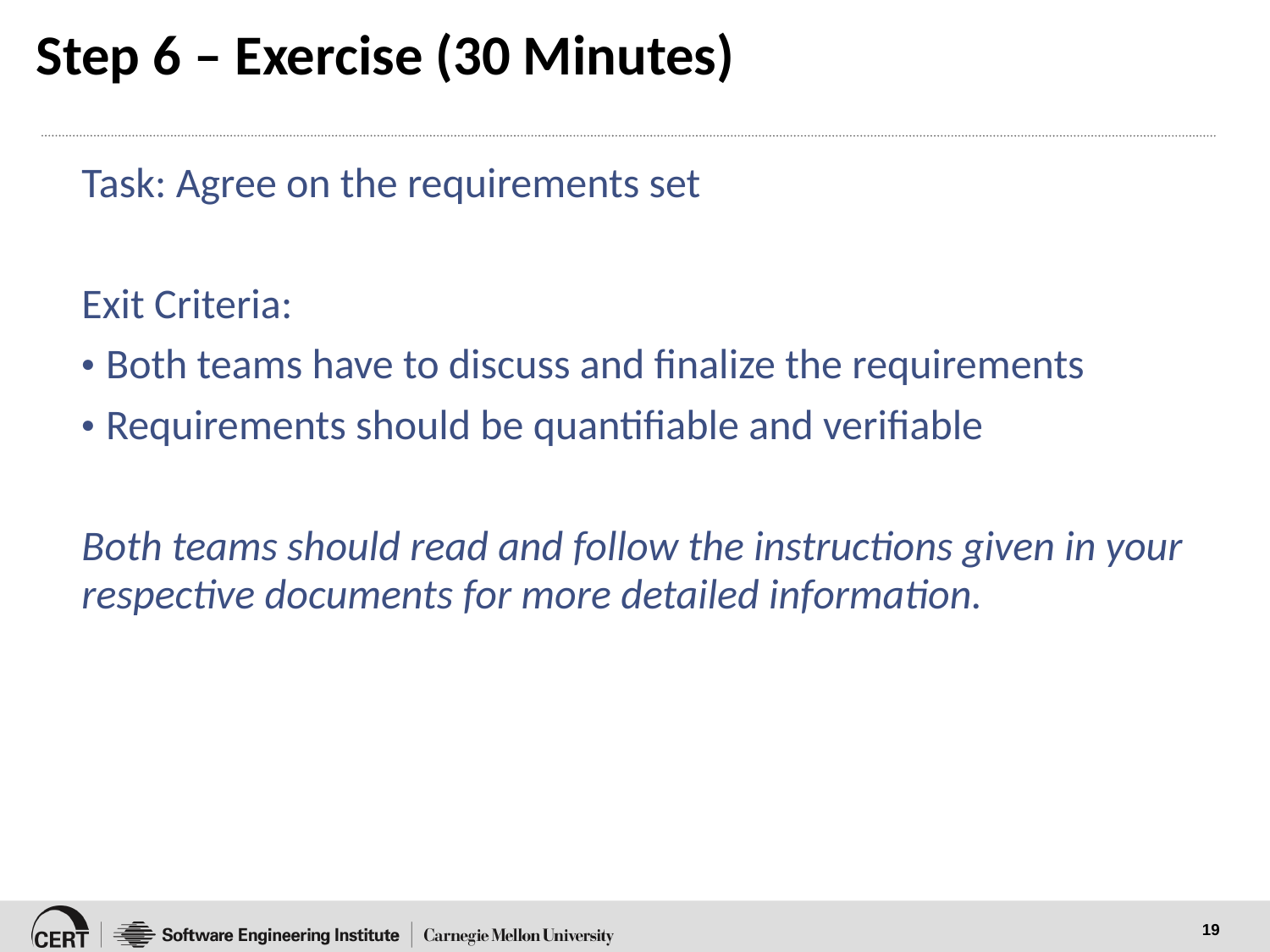

# Step 6 – Exercise (30 Minutes)
Task: Agree on the requirements set

Exit Criteria:
Both teams have to discuss and finalize the requirements
Requirements should be quantifiable and verifiable

Both teams should read and follow the instructions given in your respective documents for more detailed information.